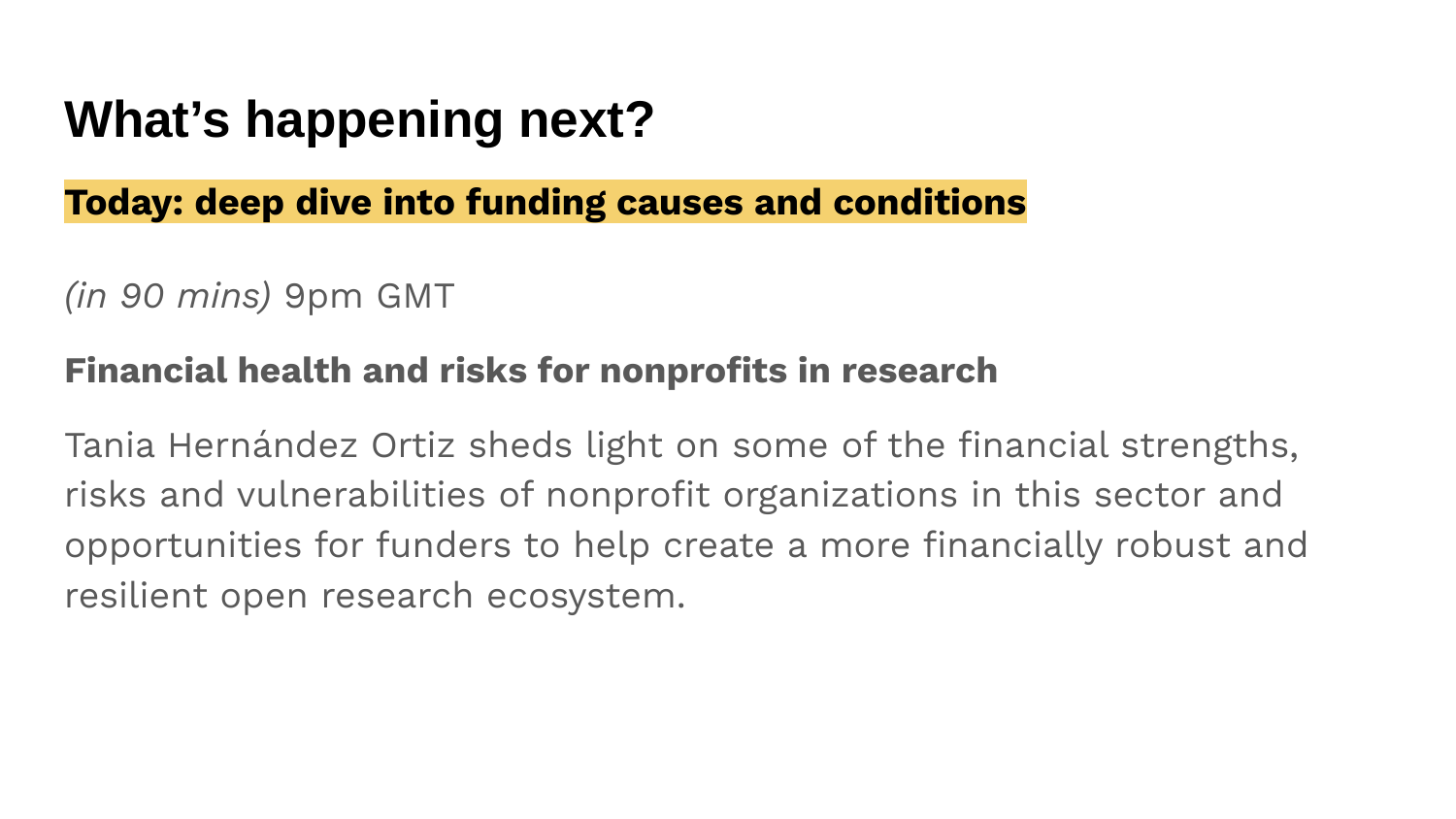

# What’s happening next?
Today: deep dive into funding causes and conditions
(in 90 mins) 9pm GMT
Financial health and risks for nonprofits in research
Tania Hernández Ortiz sheds light on some of the financial strengths, risks and vulnerabilities of nonprofit organizations in this sector and opportunities for funders to help create a more financially robust and resilient open research ecosystem.